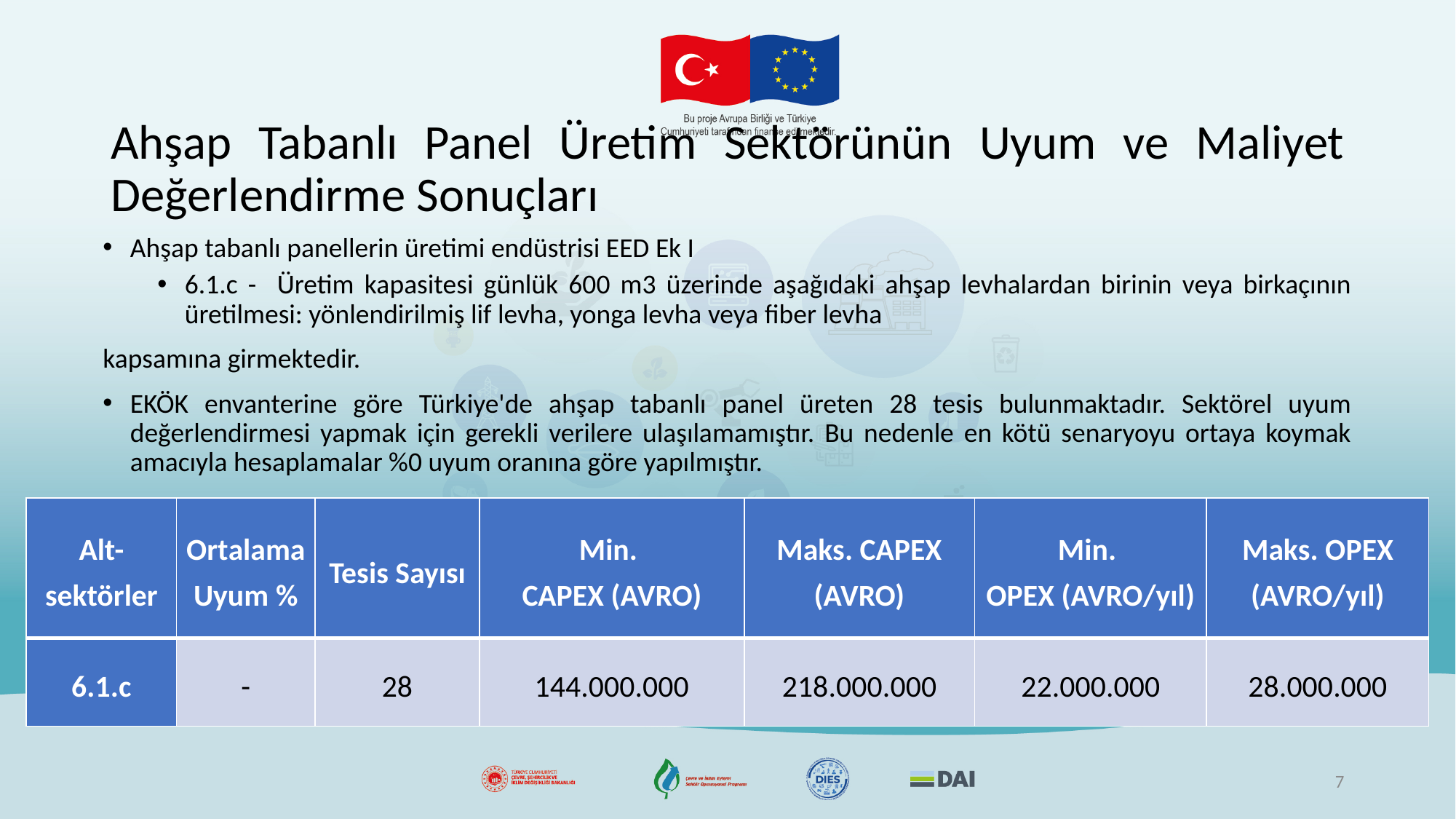

# Ahşap Tabanlı Panel Üretim Sektörünün Uyum ve Maliyet Değerlendirme Sonuçları
Ahşap tabanlı panellerin üretimi endüstrisi EED Ek I ​
6.1.c -  Üretim kapasitesi günlük 600 m3 üzerinde aşağıdaki ahşap levhalardan birinin veya birkaçının üretilmesi: yönlendirilmiş lif levha, yonga levha veya fiber levha
kapsamına girmektedir.
EKÖK envanterine göre Türkiye'de ahşap tabanlı panel üreten 28 tesis bulunmaktadır. Sektörel uyum değerlendirmesi yapmak için gerekli verilere ulaşılamamıştır. Bu nedenle en kötü senaryoyu ortaya koymak amacıyla hesaplamalar %0 uyum oranına göre yapılmıştır.

| Alt-sektörler | Ortalama Uyum % | Tesis Sayısı | Min. CAPEX (AVRO) | Maks. CAPEX (AVRO) | Min. OPEX (AVRO/yıl) | Maks. OPEX (AVRO/yıl) |
| --- | --- | --- | --- | --- | --- | --- |
| 6.1.c | - | 28 | 144.000.000 | 218.000.000 | 22.000.000 | 28.000.000 |
7